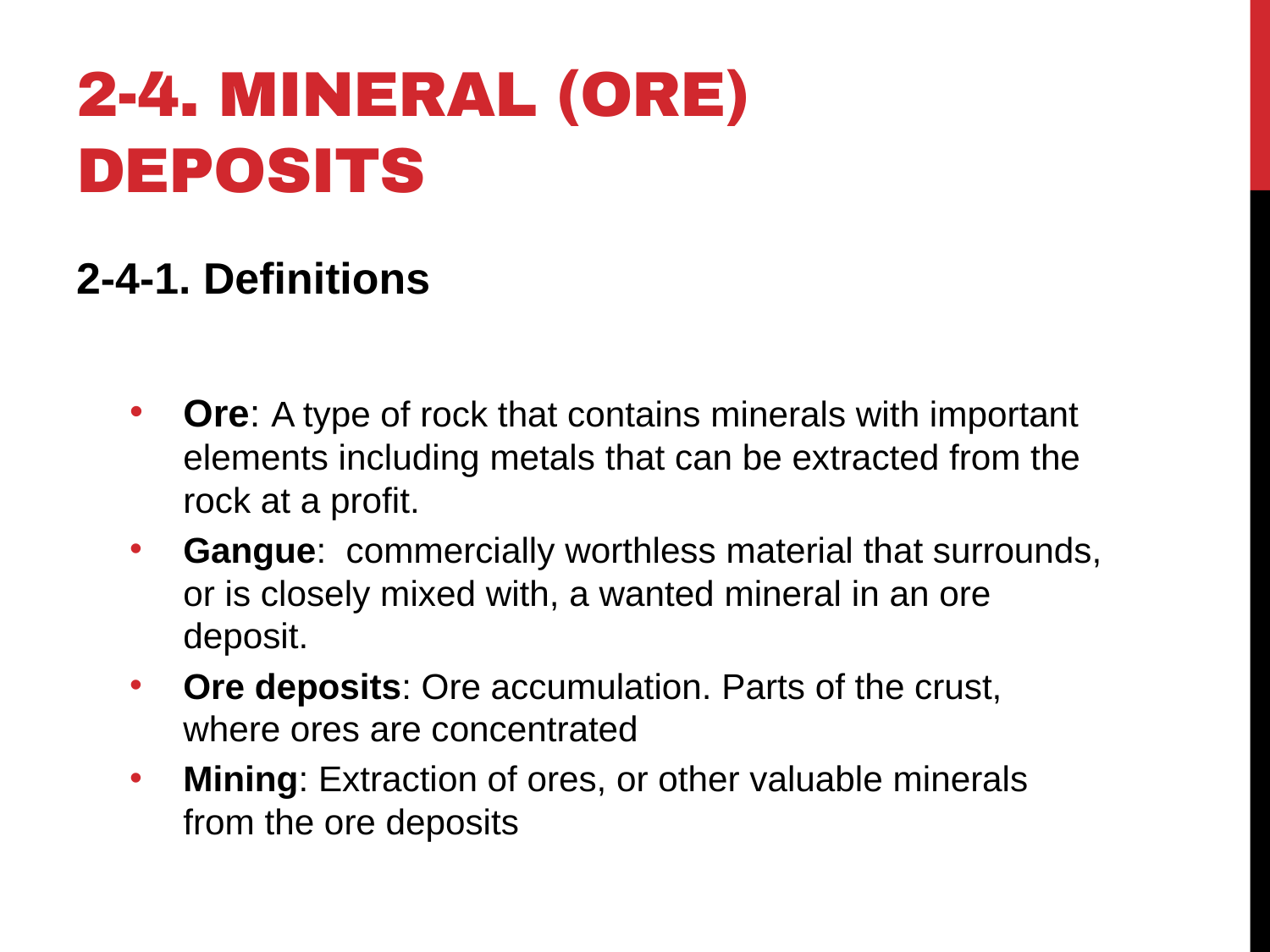

# 2-4. mineral (ore) deposits
2-4-1. Definitions

Ore: A type of rock that contains minerals with important elements including metals that can be extracted from the rock at a profit.
Gangue:  commercially worthless material that surrounds, or is closely mixed with, a wanted mineral in an ore deposit.
Ore deposits: Ore accumulation. Parts of the crust, where ores are concentrated
Mining: Extraction of ores, or other valuable minerals from the ore deposits